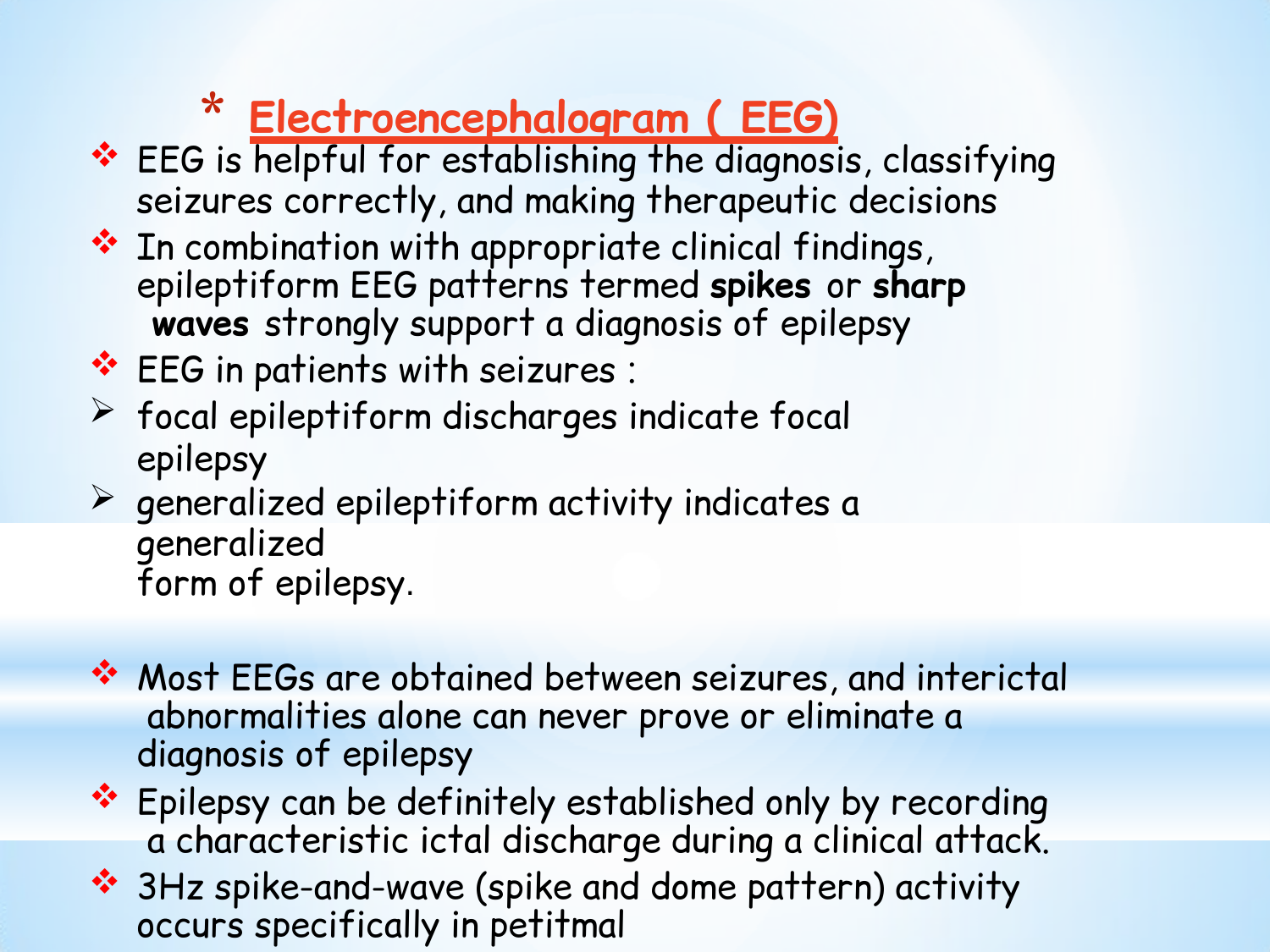

# *	Electroencephalogram ( EEG)
EEG is helpful for establishing the diagnosis, classifying
seizures correctly, and making therapeutic decisions
In combination with appropriate clinical findings,  epileptiform EEG patterns termed spikes or sharp  waves strongly support a diagnosis of epilepsy
EEG in patients with seizures :
focal epileptiform discharges indicate focal epilepsy
generalized epileptiform activity indicates a generalized
form of epilepsy.

Most EEGs are obtained between seizures, and interictal  abnormalities alone can never prove or eliminate a  diagnosis of epilepsy
Epilepsy can be definitely established only by recording  a characteristic ictal discharge during a clinical attack.
3Hz spike-and-wave (spike and dome pattern) activity occurs specifically in petitmal